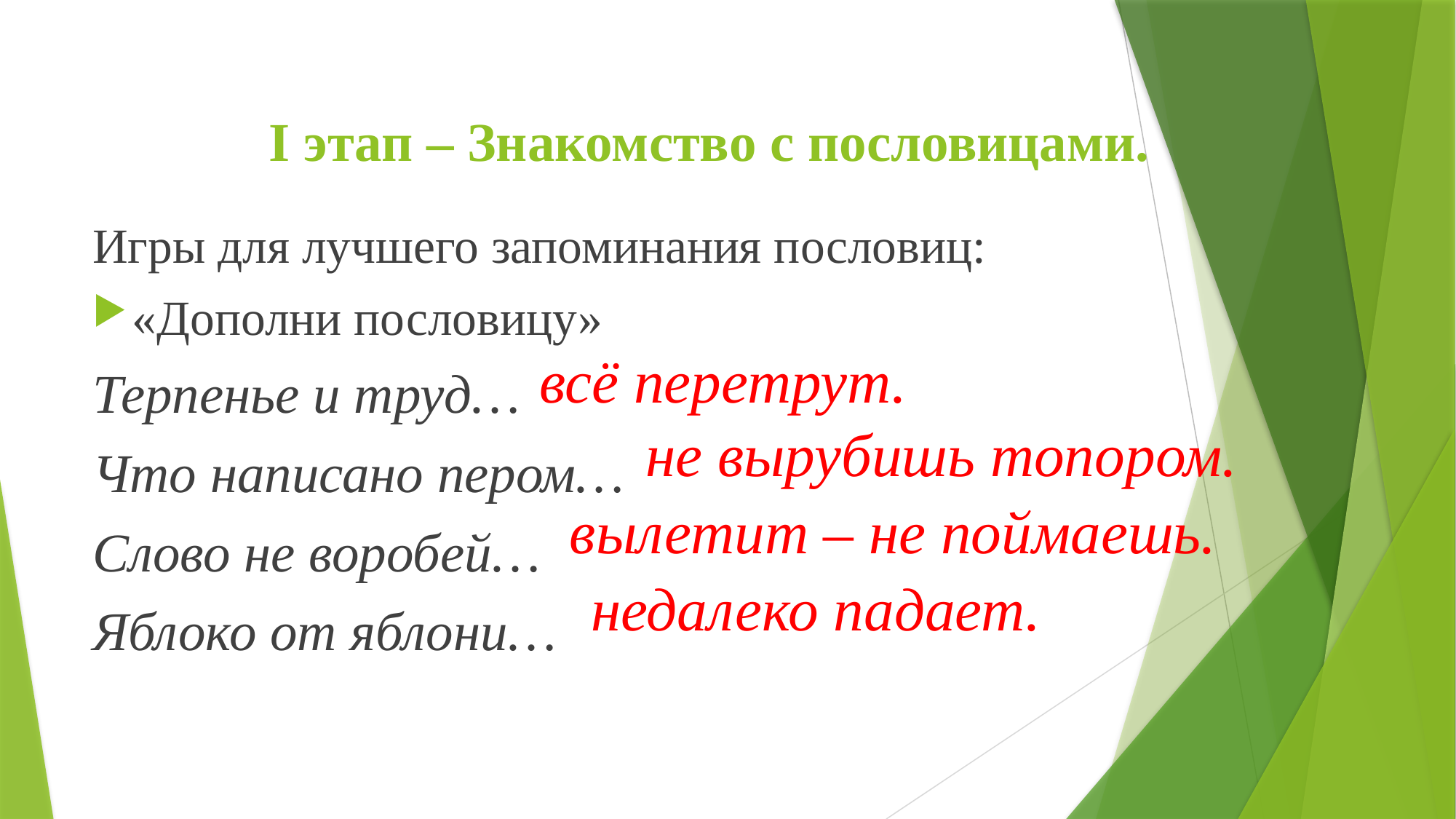

# I этап – Знакомство с пословицами.
Игры для лучшего запоминания пословиц:
«Дополни пословицу»
Терпенье и труд…
Что написано пером…
Слово не воробей…
Яблоко от яблони…
всё перетрут.
не вырубишь топором.
вылетит – не поймаешь.
недалеко падает.